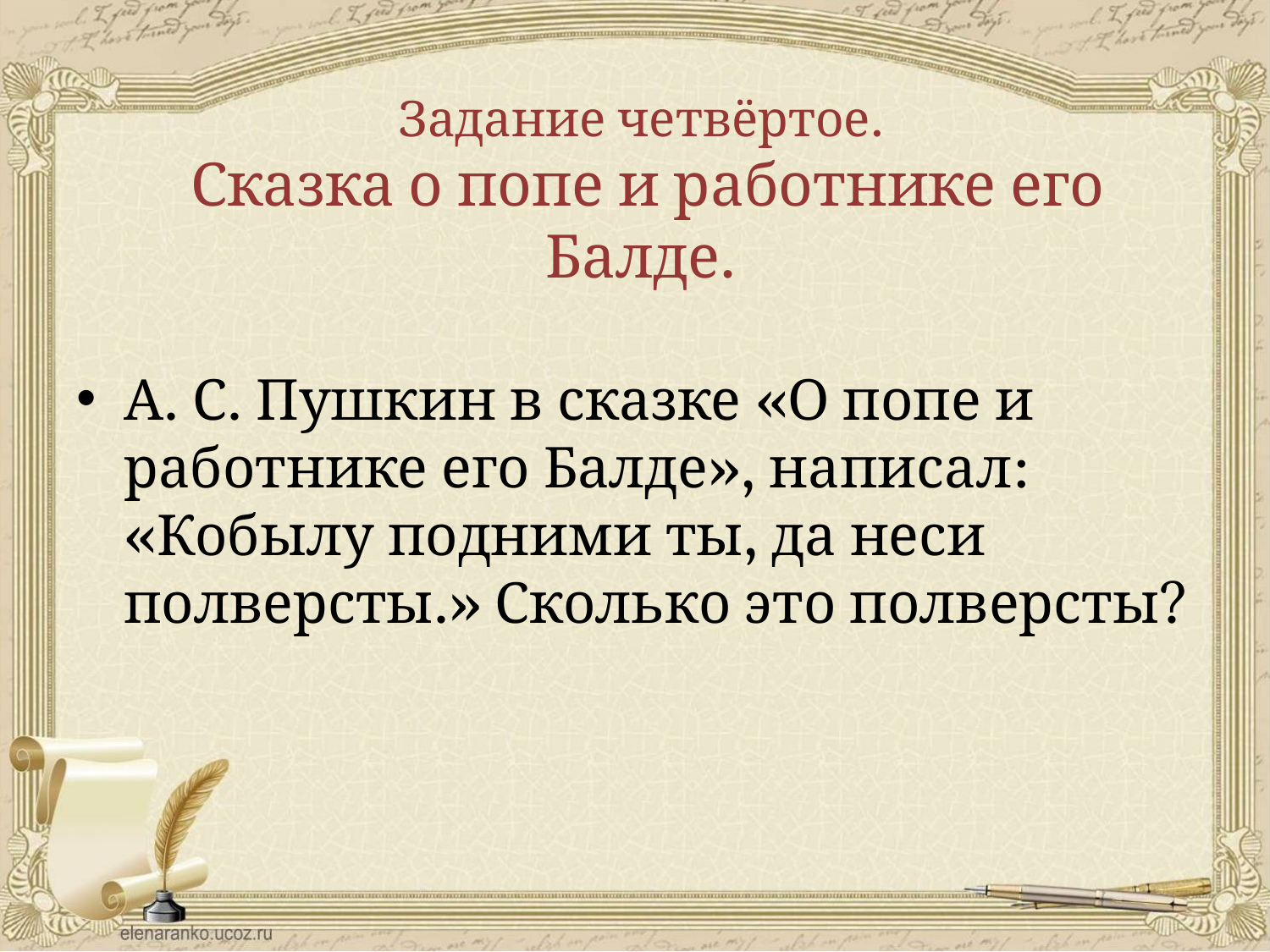

# Задание четвёртое. Сказка о попе и работнике его Балде.
А. С. Пушкин в сказке «О попе и работнике его Балде», написал: «Кобылу подними ты, да неси полверсты.» Сколько это полверсты?